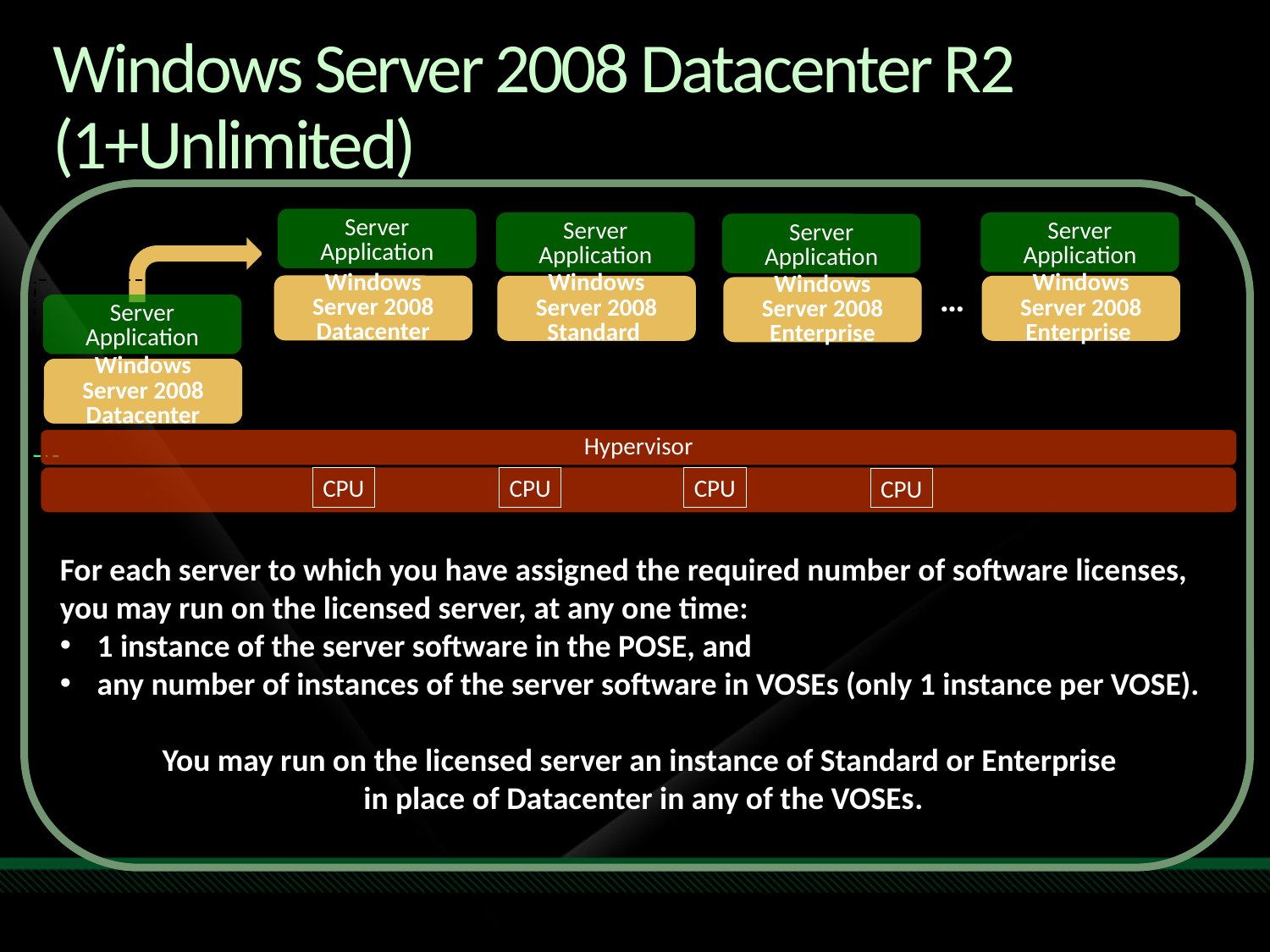

# Windows Server 2008 Datacenter R2 (1+Unlimited)

Windows Server 2008 Datacenter

Server Application
Windows Server 2008 Standard

Server Application
Windows Server 2008 Enterprise
…
Server Application
Windows Server 2008 Enterprise
Server Application

…
Server Application
Windows Server 2008 Datacenter
Hypervisor

CPU
CPU
CPU
CPU
For each server to which you have assigned the required number of software licenses, you may run on the licensed server, at any one time:
1 instance of the server software in the POSE, and
any number of instances of the server software in VOSEs (only 1 instance per VOSE).

You may run on the licensed server an instance of Standard or Enterprise
in place of Datacenter in any of the VOSEs.